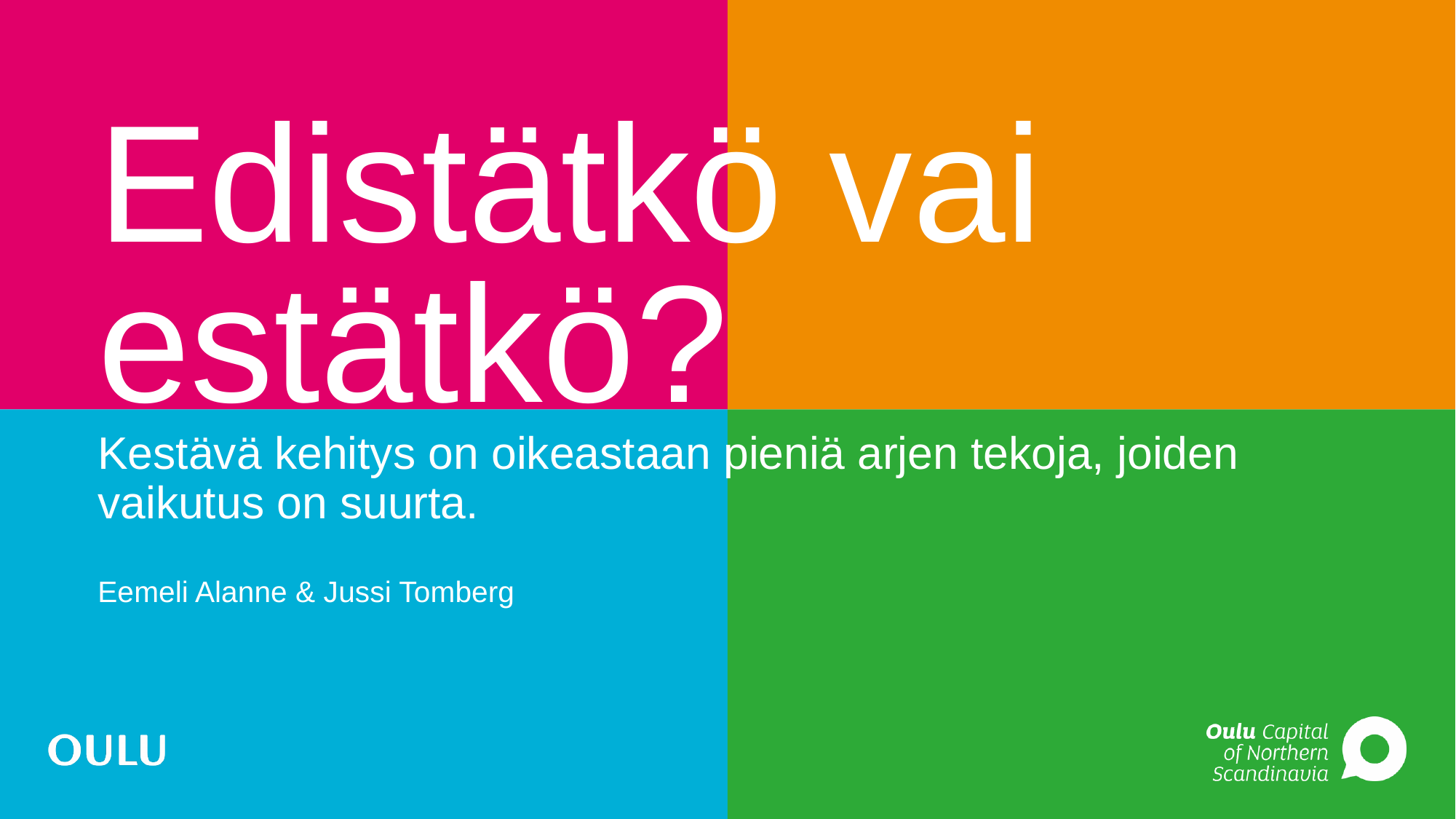

# Edistätkö vai estätkö?
Kestävä kehitys on oikeastaan pieniä arjen tekoja, joiden vaikutus on suurta.
Eemeli Alanne & Jussi Tomberg